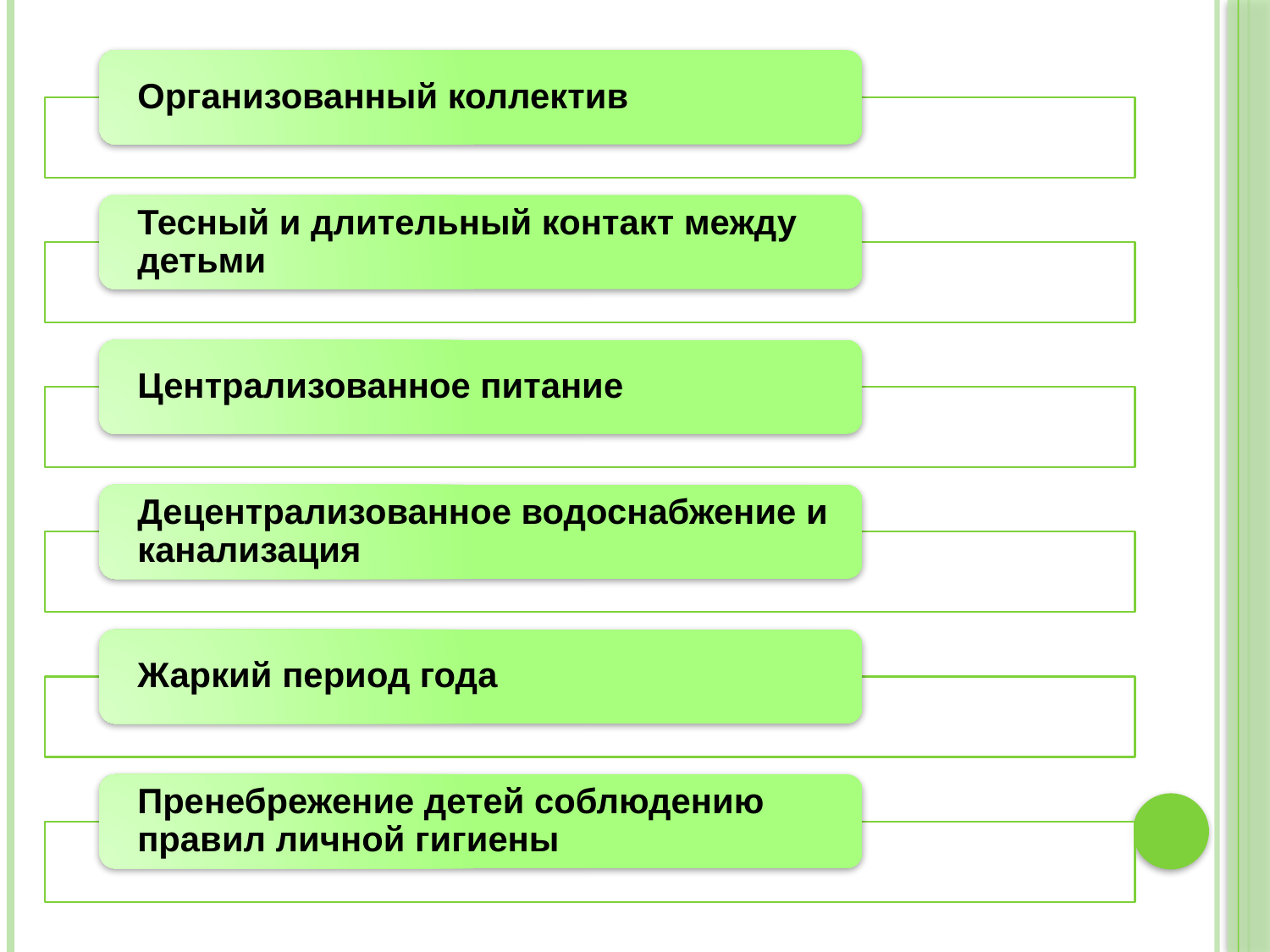

Организованный коллектив
Тесный и длительный контакт между детьми
Централизованное питание
Децентрализованное водоснабжение и канализация
Жаркий период года
Пренебрежение детей соблюдению правил личной гигиены